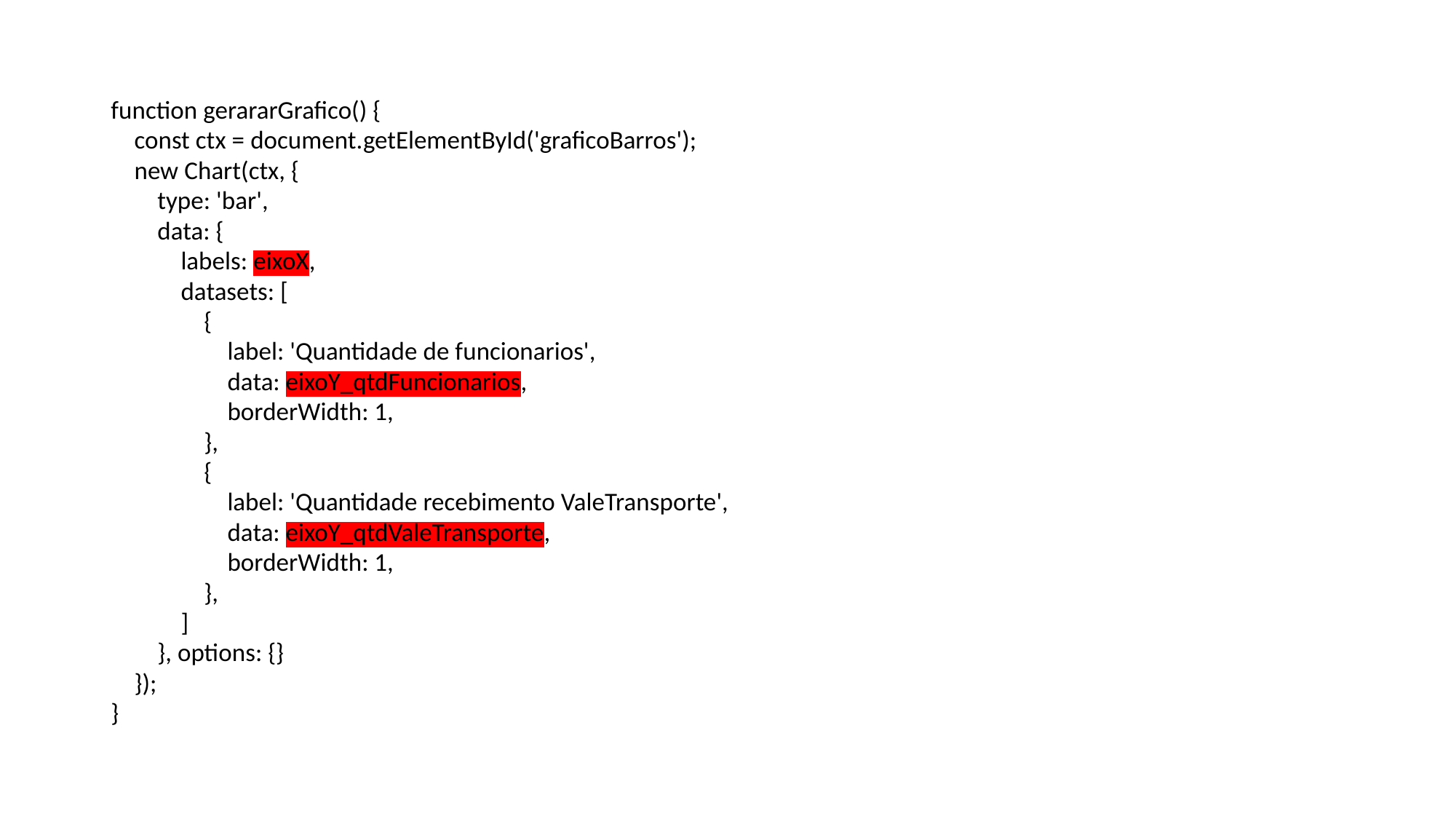

#
function gerararGrafico() {
    const ctx = document.getElementById('graficoBarros');
    new Chart(ctx, {
        type: 'bar',
        data: {
            labels: eixoX,
            datasets: [
                {
                    label: 'Quantidade de funcionarios',
                    data: eixoY_qtdFuncionarios,
                    borderWidth: 1,
                },
                {
                    label: 'Quantidade recebimento ValeTransporte',
                    data: eixoY_qtdValeTransporte,
                    borderWidth: 1,
                },
            ]
        }, options: {}
    });
}